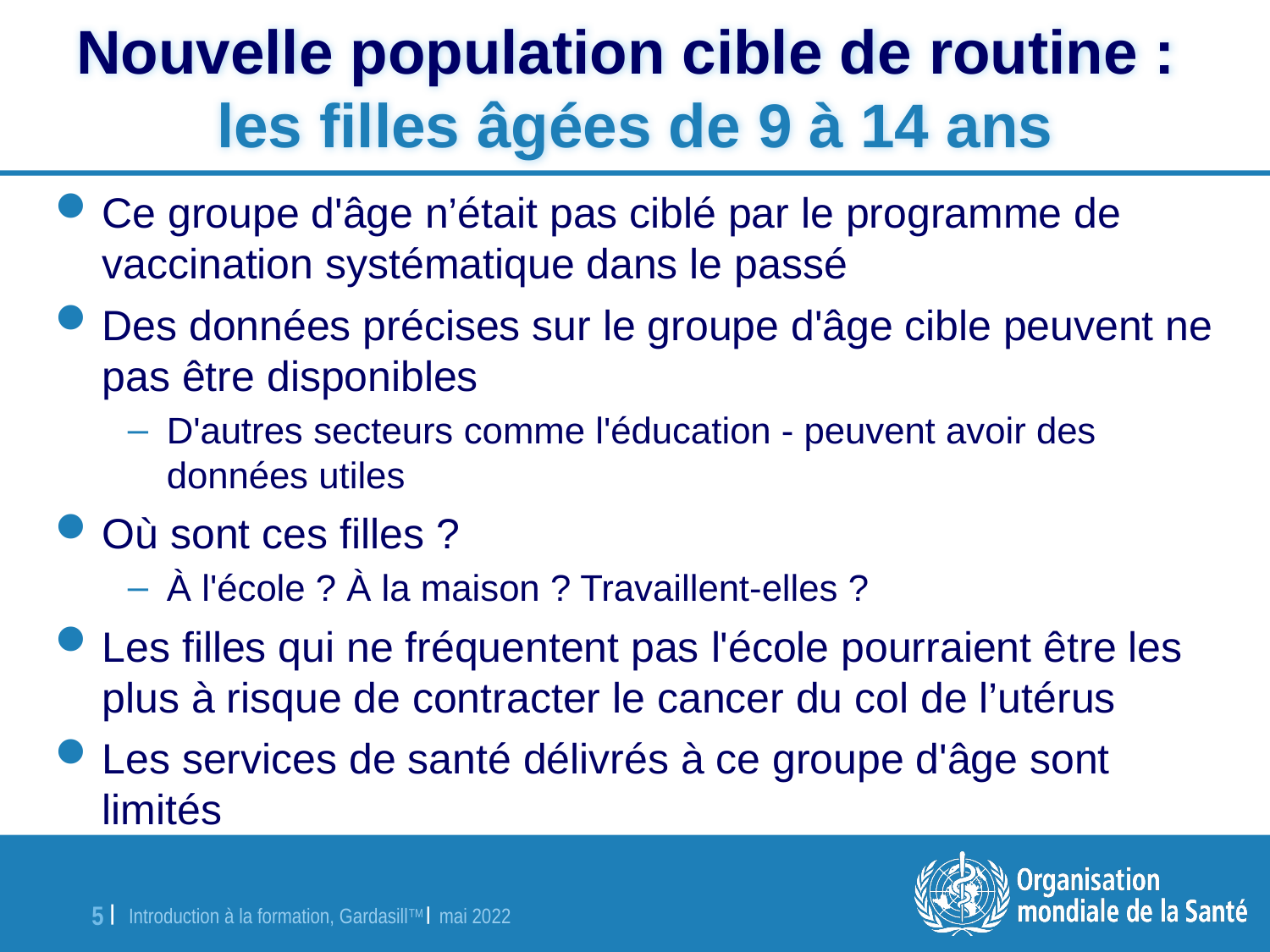

# Nouvelle population cible de routine : les filles âgées de 9 à 14 ans
Ce groupe d'âge n’était pas ciblé par le programme de vaccination systématique dans le passé
Des données précises sur le groupe d'âge cible peuvent ne pas être disponibles
D'autres secteurs comme l'éducation - peuvent avoir des données utiles
Où sont ces filles ?
À l'école ? À la maison ? Travaillent-elles ?
Les filles qui ne fréquentent pas l'école pourraient être les plus à risque de contracter le cancer du col de l’utérus
Les services de santé délivrés à ce groupe d'âge sont limités